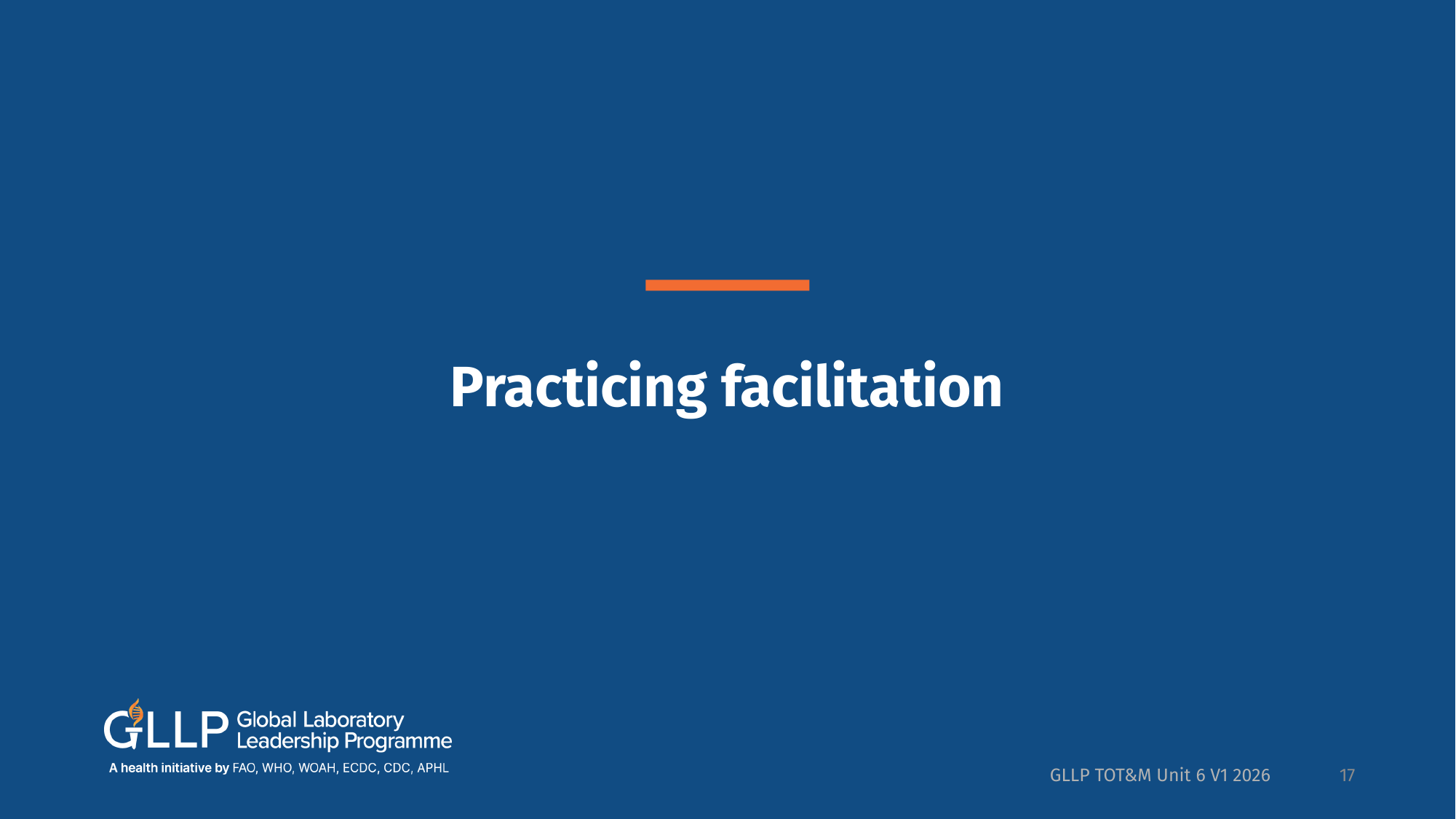

# Practicing facilitation
GLLP TOT&M Unit 6 V1 2026
17